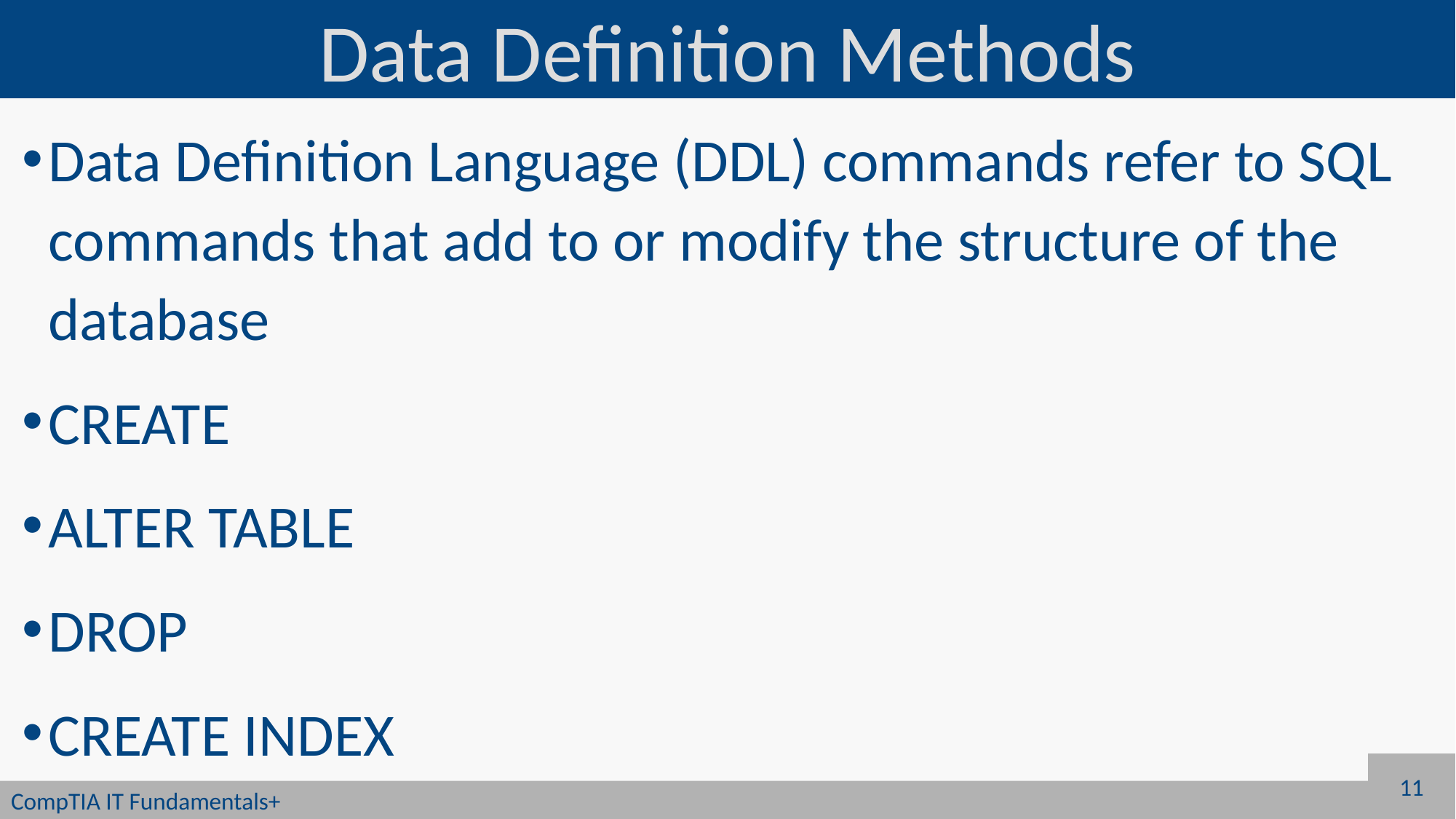

# Data Definition Methods
Data Definition Language (DDL) commands refer to SQL commands that add to or modify the structure of the database
CREATE
ALTER TABLE
DROP
CREATE INDEX

11
CompTIA IT Fundamentals+